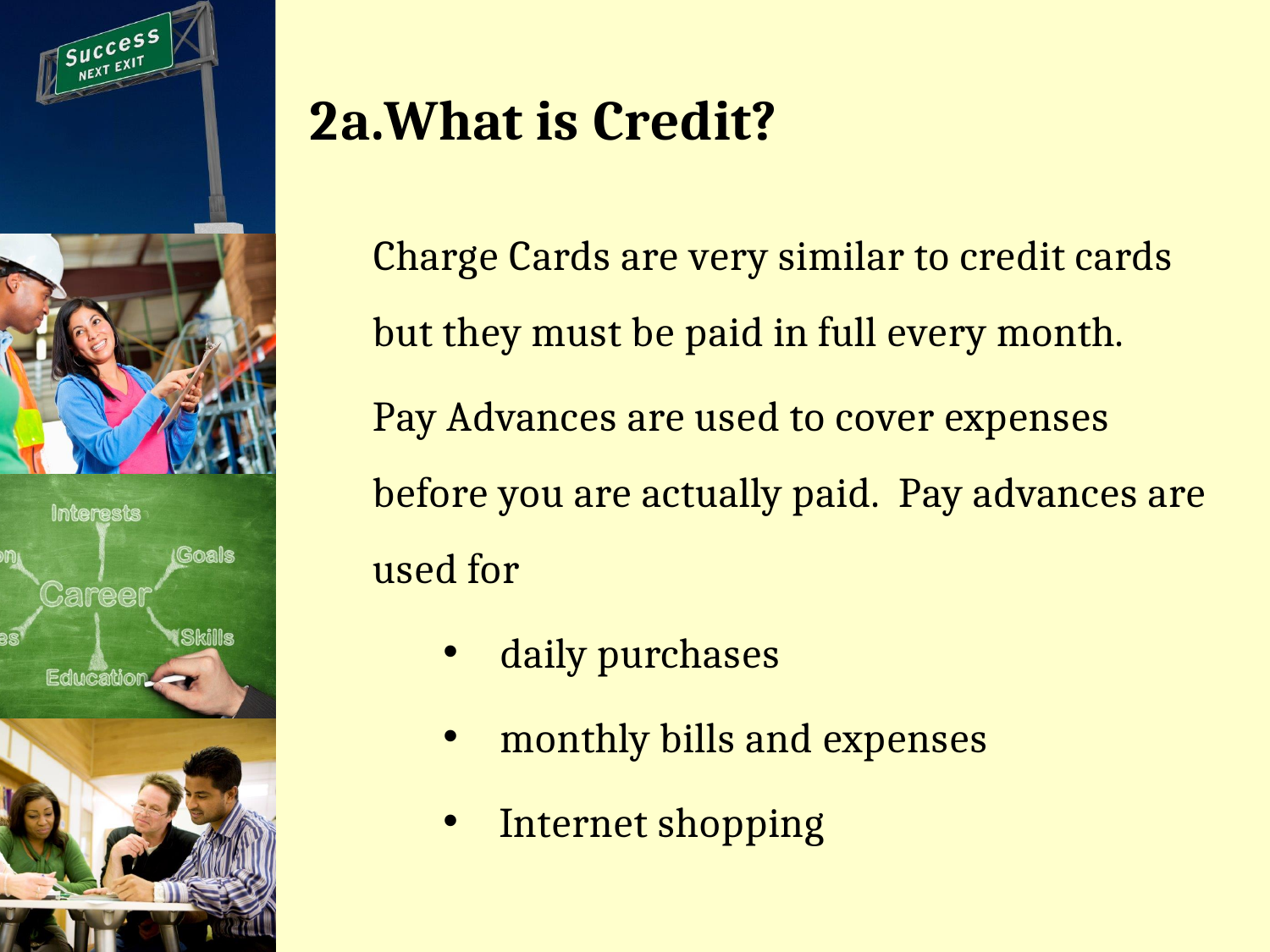

# 2a.What is Credit?
Charge Cards are very similar to credit cards but they must be paid in full every month.
Pay Advances are used to cover expenses before you are actually paid.  Pay advances are used for
daily purchases
monthly bills and expenses
Internet shopping